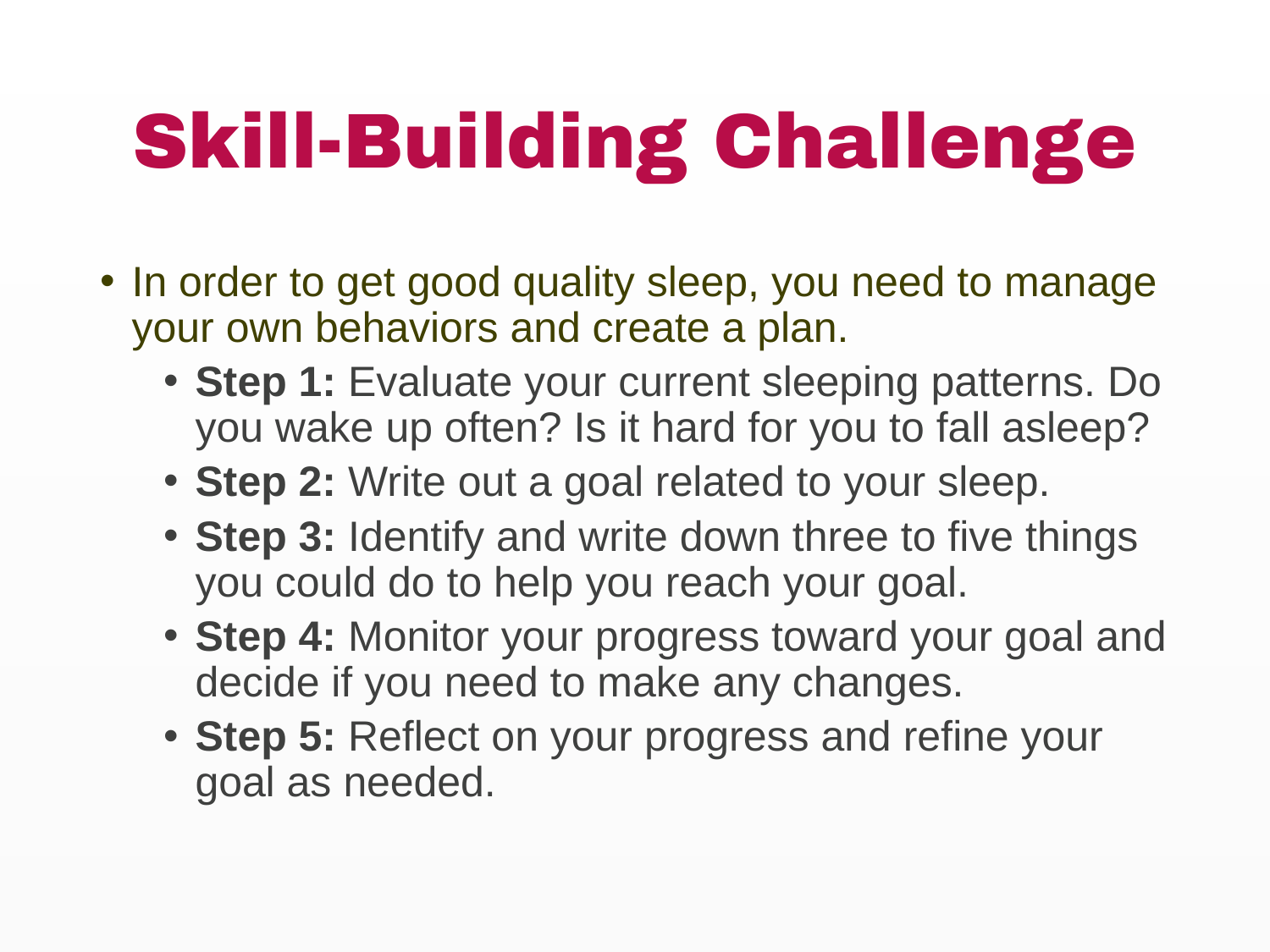

# Skill-Building Challenge
In order to get good quality sleep, you need to manage your own behaviors and create a plan.
Step 1: Evaluate your current sleeping patterns. Do you wake up often? Is it hard for you to fall asleep?
Step 2: Write out a goal related to your sleep.
Step 3: Identify and write down three to five things you could do to help you reach your goal.
Step 4: Monitor your progress toward your goal and decide if you need to make any changes.
Step 5: Reflect on your progress and refine your goal as needed.